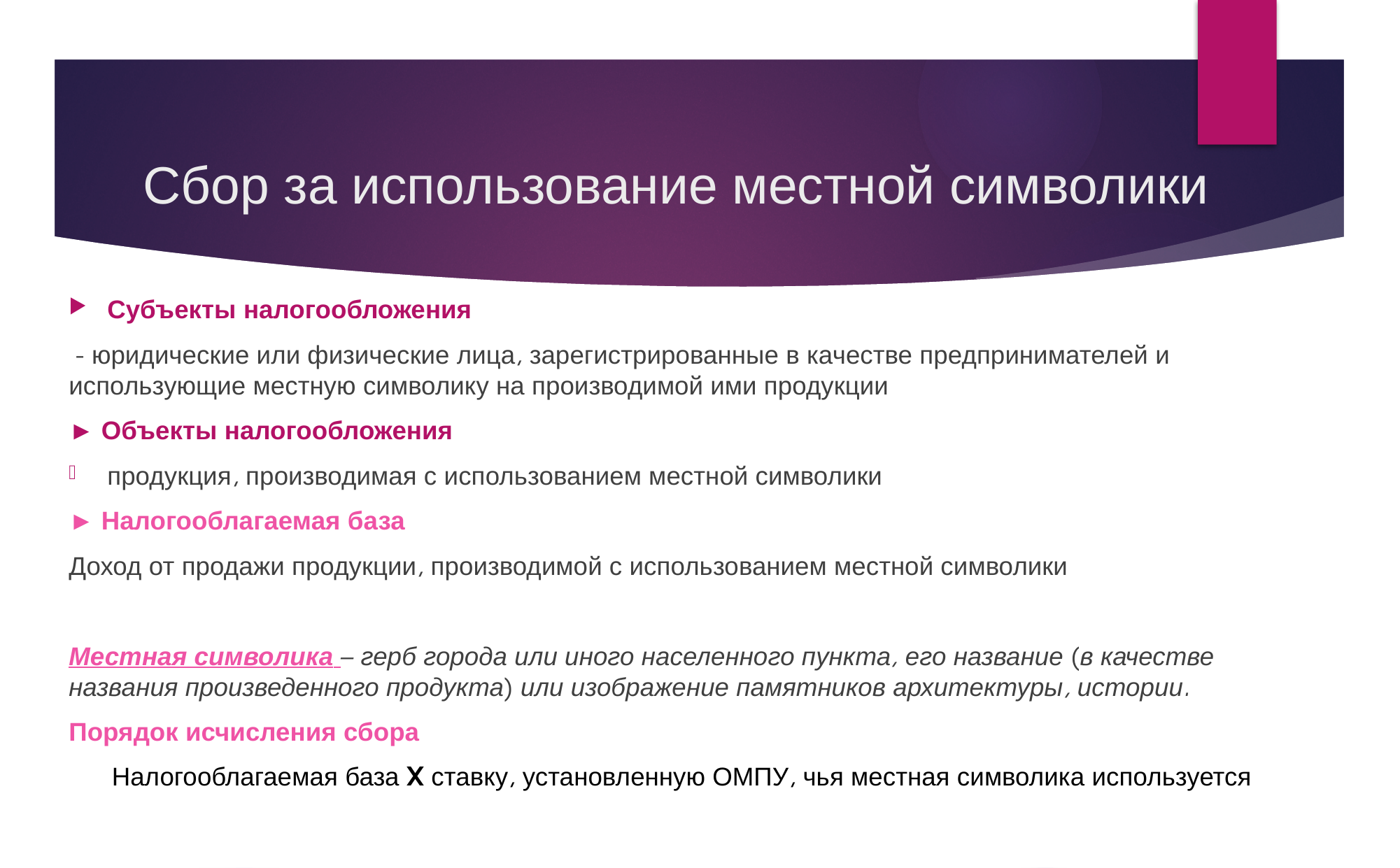

# Сбор за использование местной символики
Субъекты налогообложения
 - юридические или физические лица, зарегистрированные в качестве предпринимателей и использующие местную символику на производимой ими продукции
► Объекты налогообложения
продукция, производимая с использованием местной символики
► Налогооблагаемая база
Доход от продажи продукции, производимой с использованием местной символики

Местная символика – герб города или иного населенного пункта, его название (в качестве названия произведенного продукта) или изображение памятников архитектуры, истории.
Порядок исчисления сбора
      Налогооблагаемая база X ставку, установленную ОМПУ, чья местная символика используется